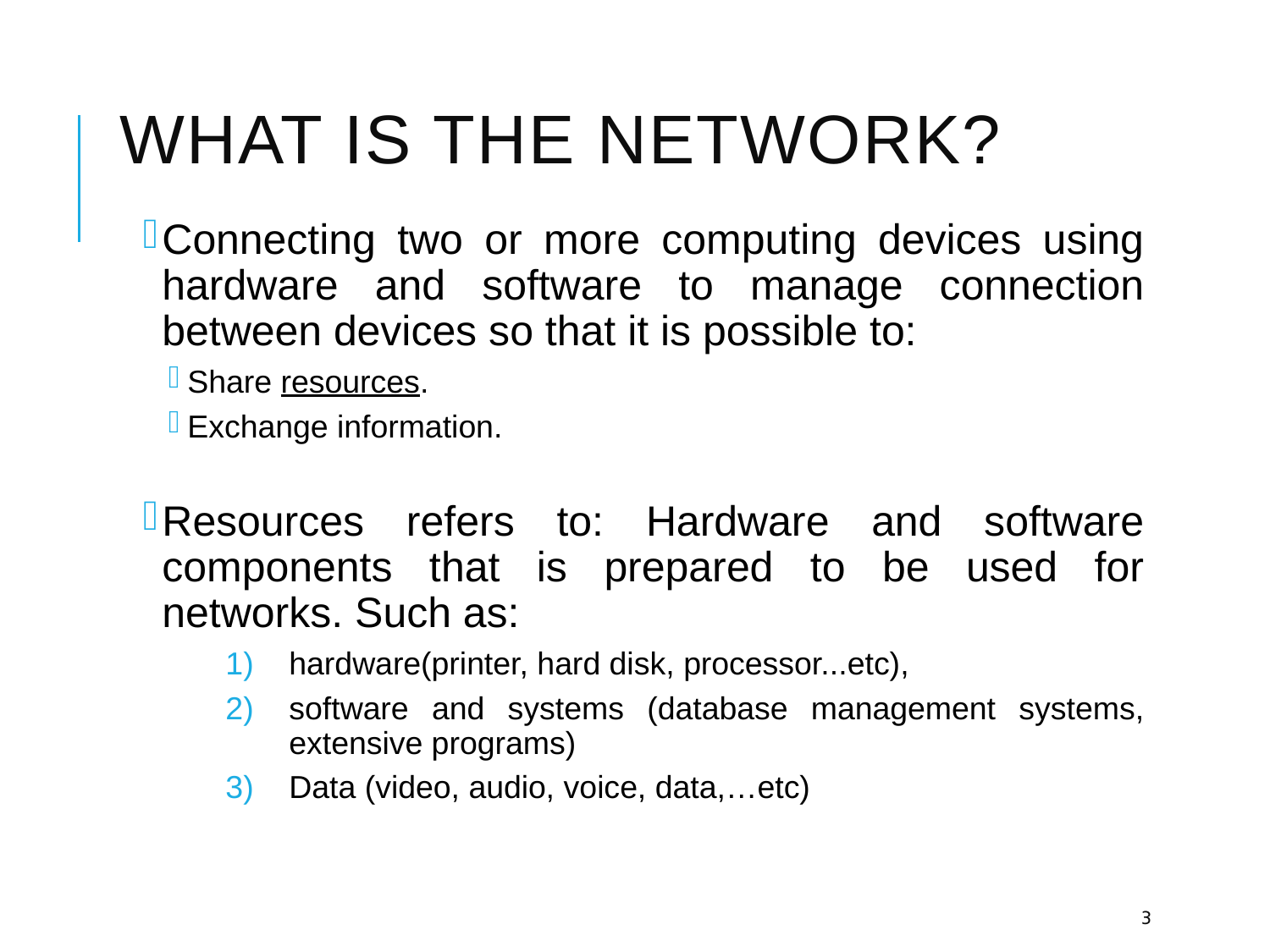

# What is the network?
Connecting two or more computing devices using hardware and software to manage connection between devices so that it is possible to:
Share resources.
Exchange information.

Resources refers to: Hardware and software components that is prepared to be used for networks. Such as:
hardware(printer, hard disk, processor...etc),
software and systems (database management systems, extensive programs)
Data (video, audio, voice, data,…etc)

3